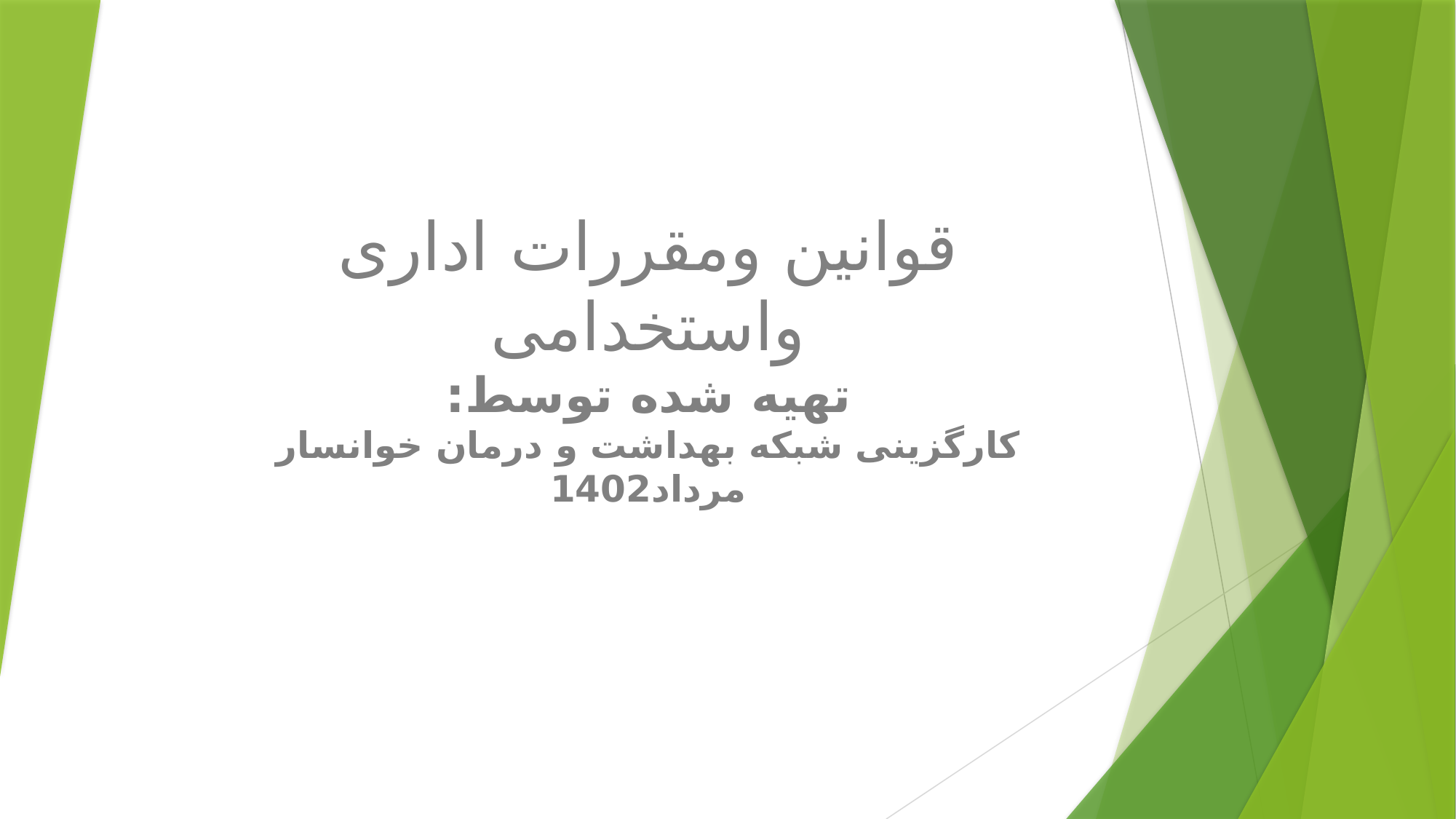

# قوانین ومقررات اداری واستخدامی تهیه شده توسط: کارگزینی شبکه بهداشت و درمان خوانسار مرداد1402